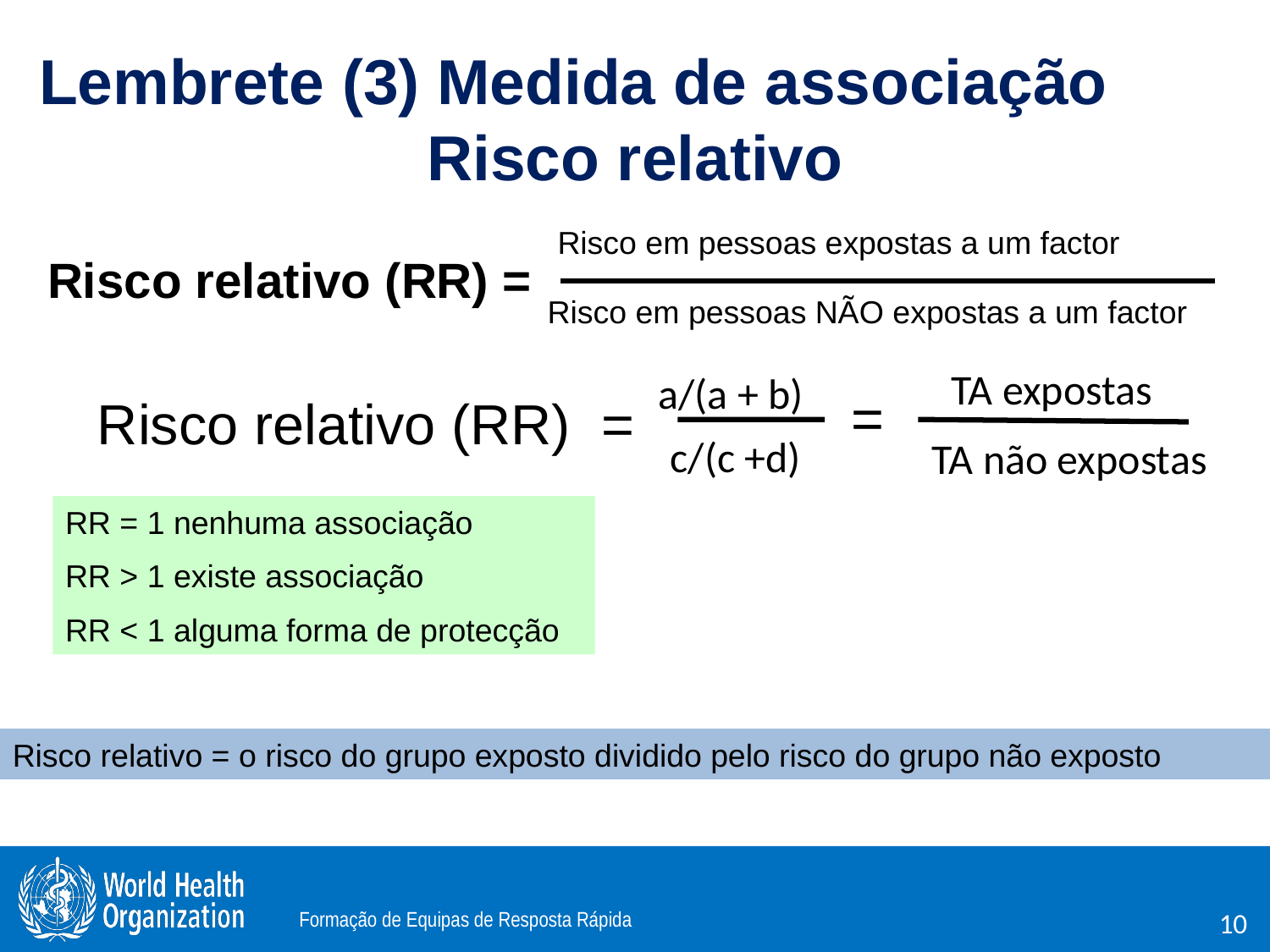

# Lembrete (3) Medida de associação        Risco relativo
Risco em pessoas expostas a um factor
Risco relativo (RR) =

Risco em pessoas NÃO expostas a um factor

TA expostas
a/(a + b)

c/(c +d)
Risco relativo (RR)  =
=

TA não expostas
RR = 1 nenhuma associação
RR > 1 existe associação
RR < 1 alguma forma de protecção
Risco relativo = o risco do grupo exposto dividido pelo risco do grupo não exposto